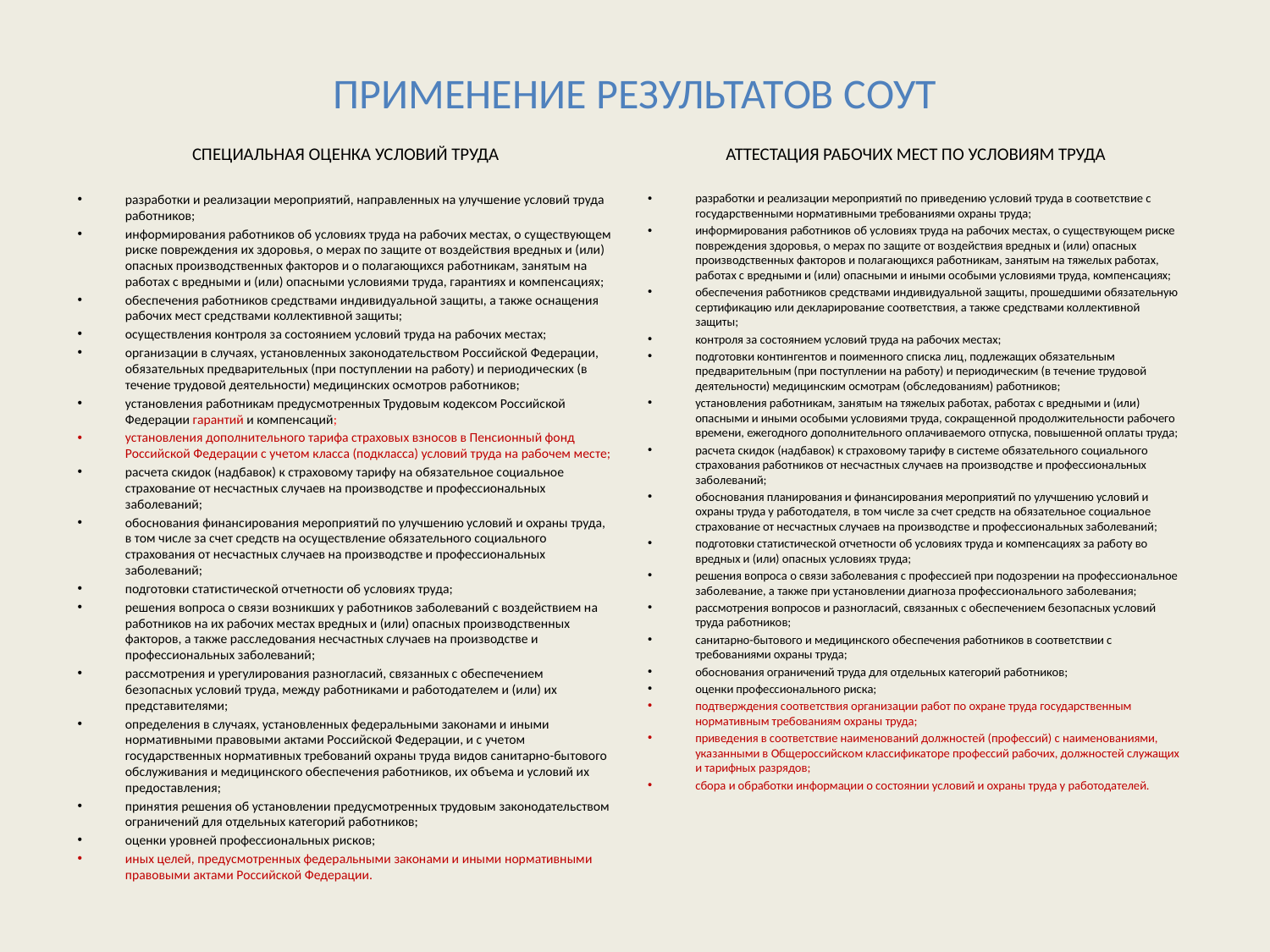

# ПРИМЕНЕНИЕ РЕЗУЛЬТАТОВ СОУТ
СПЕЦИАЛЬНАЯ ОЦЕНКА УСЛОВИЙ ТРУДА

разработки и реализации мероприятий, направленных на улучшение условий труда работников;
информирования работников об условиях труда на рабочих местах, о существующем риске повреждения их здоровья, о мерах по защите от воздействия вредных и (или) опасных производственных факторов и о полагающихся работникам, занятым на работах с вредными и (или) опасными условиями труда, гарантиях и компенсациях;
обеспечения работников средствами индивидуальной защиты, а также оснащения рабочих мест средствами коллективной защиты;
осуществления контроля за состоянием условий труда на рабочих местах;
организации в случаях, установленных законодательством Российской Федерации, обязательных предварительных (при поступлении на работу) и периодических (в течение трудовой деятельности) медицинских осмотров работников;
установления работникам предусмотренных Трудовым кодексом Российской Федерации гарантий и компенсаций;
установления дополнительного тарифа страховых взносов в Пенсионный фонд Российской Федерации с учетом класса (подкласса) условий труда на рабочем месте;
расчета скидок (надбавок) к страховому тарифу на обязательное социальное страхование от несчастных случаев на производстве и профессиональных заболеваний;
обоснования финансирования мероприятий по улучшению условий и охраны труда, в том числе за счет средств на осуществление обязательного социального страхования от несчастных случаев на производстве и профессиональных заболеваний;
подготовки статистической отчетности об условиях труда;
решения вопроса о связи возникших у работников заболеваний с воздействием на работников на их рабочих местах вредных и (или) опасных производственных факторов, а также расследования несчастных случаев на производстве и профессиональных заболеваний;
рассмотрения и урегулирования разногласий, связанных с обеспечением безопасных условий труда, между работниками и работодателем и (или) их представителями;
определения в случаях, установленных федеральными законами и иными нормативными правовыми актами Российской Федерации, и с учетом государственных нормативных требований охраны труда видов санитарно-бытового обслуживания и медицинского обеспечения работников, их объема и условий их предоставления;
принятия решения об установлении предусмотренных трудовым законодательством ограничений для отдельных категорий работников;
оценки уровней профессиональных рисков;
иных целей, предусмотренных федеральными законами и иными нормативными правовыми актами Российской Федерации.

АТТЕСТАЦИЯ РАБОЧИХ МЕСТ ПО УСЛОВИЯМ ТРУДА

разработки и реализации мероприятий по приведению условий труда в соответствие с государственными нормативными требованиями охраны труда;
информирования работников об условиях труда на рабочих местах, о существующем риске повреждения здоровья, о мерах по защите от воздействия вредных и (или) опасных производственных факторов и полагающихся работникам, занятым на тяжелых работах, работах с вредными и (или) опасными и иными особыми условиями труда, компенсациях;
обеспечения работников средствами индивидуальной защиты, прошедшими обязательную сертификацию или декларирование соответствия, а также средствами коллективной защиты;
контроля за состоянием условий труда на рабочих местах;
подготовки контингентов и поименного списка лиц, подлежащих обязательным предварительным (при поступлении на работу) и периодическим (в течение трудовой деятельности) медицинским осмотрам (обследованиям) работников;
установления работникам, занятым на тяжелых работах, работах с вредными и (или) опасными и иными особыми условиями труда, сокращенной продолжительности рабочего времени, ежегодного дополнительного оплачиваемого отпуска, повышенной оплаты труда;
расчета скидок (надбавок) к страховому тарифу в системе обязательного социального страхования работников от несчастных случаев на производстве и профессиональных заболеваний;
обоснования планирования и финансирования мероприятий по улучшению условий и охраны труда у работодателя, в том числе за счет средств на обязательное социальное страхование от несчастных случаев на производстве и профессиональных заболеваний;
подготовки статистической отчетности об условиях труда и компенсациях за работу во вредных и (или) опасных условиях труда;
решения вопроса о связи заболевания с профессией при подозрении на профессиональное заболевание, а также при установлении диагноза профессионального заболевания;
рассмотрения вопросов и разногласий, связанных с обеспечением безопасных условий труда работников;
санитарно-бытового и медицинского обеспечения работников в соответствии с требованиями охраны труда;
обоснования ограничений труда для отдельных категорий работников;
оценки профессионального риска;
подтверждения соответствия организации работ по охране труда государственным нормативным требованиям охраны труда;
приведения в соответствие наименований должностей (профессий) с наименованиями, указанными в Общероссийском классификаторе профессий рабочих, должностей служащих и тарифных разрядов;
сбора и обработки информации о состоянии условий и охраны труда у работодателей.